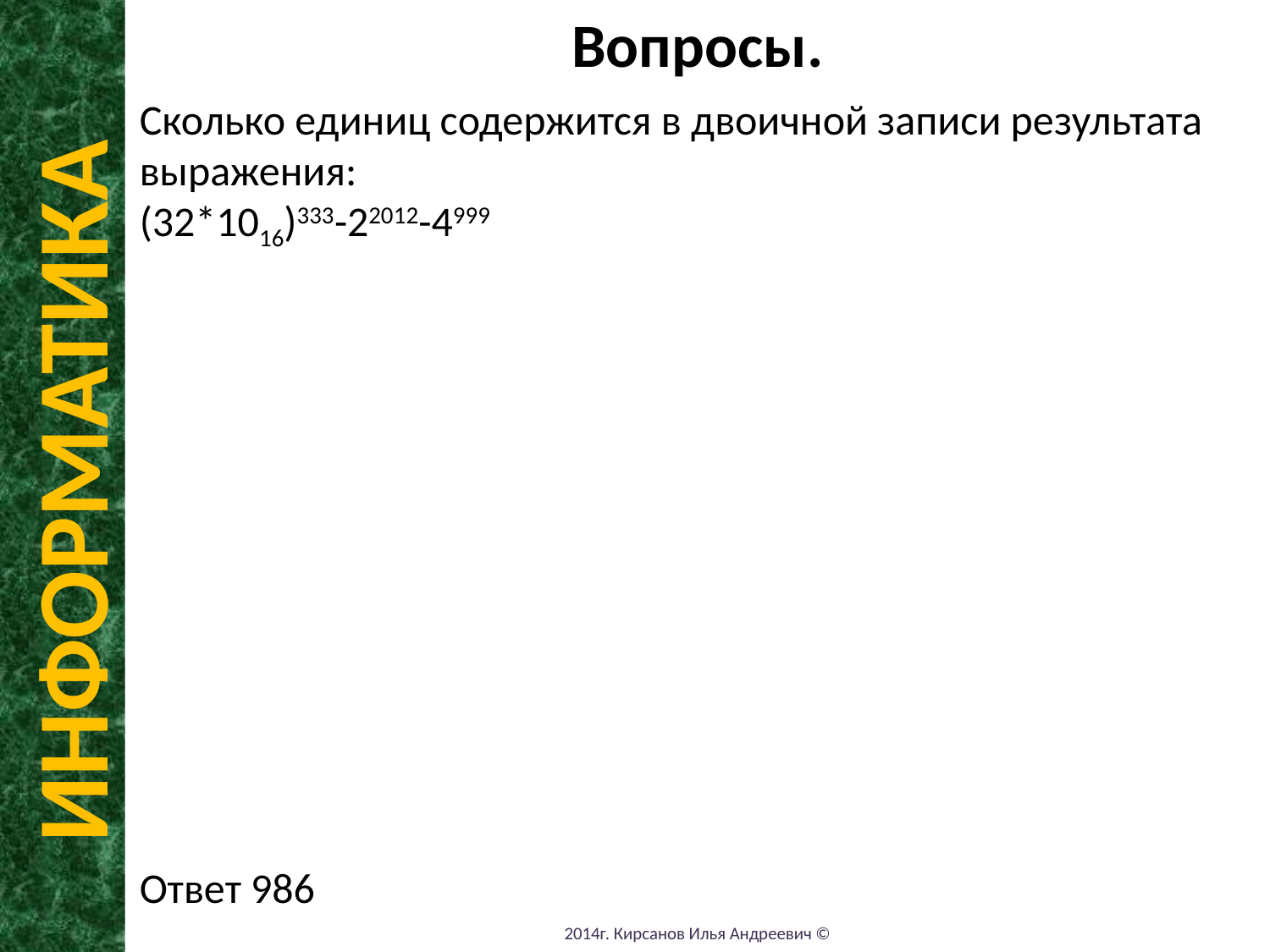

Вопросы.

Сколько единиц содержится в двоичной записи результата выражения:
(32*1016)333-22012-4999

Ответ 986

ИНФОРМАТИКА
2014г. Кирсанов Илья Андреевич ©